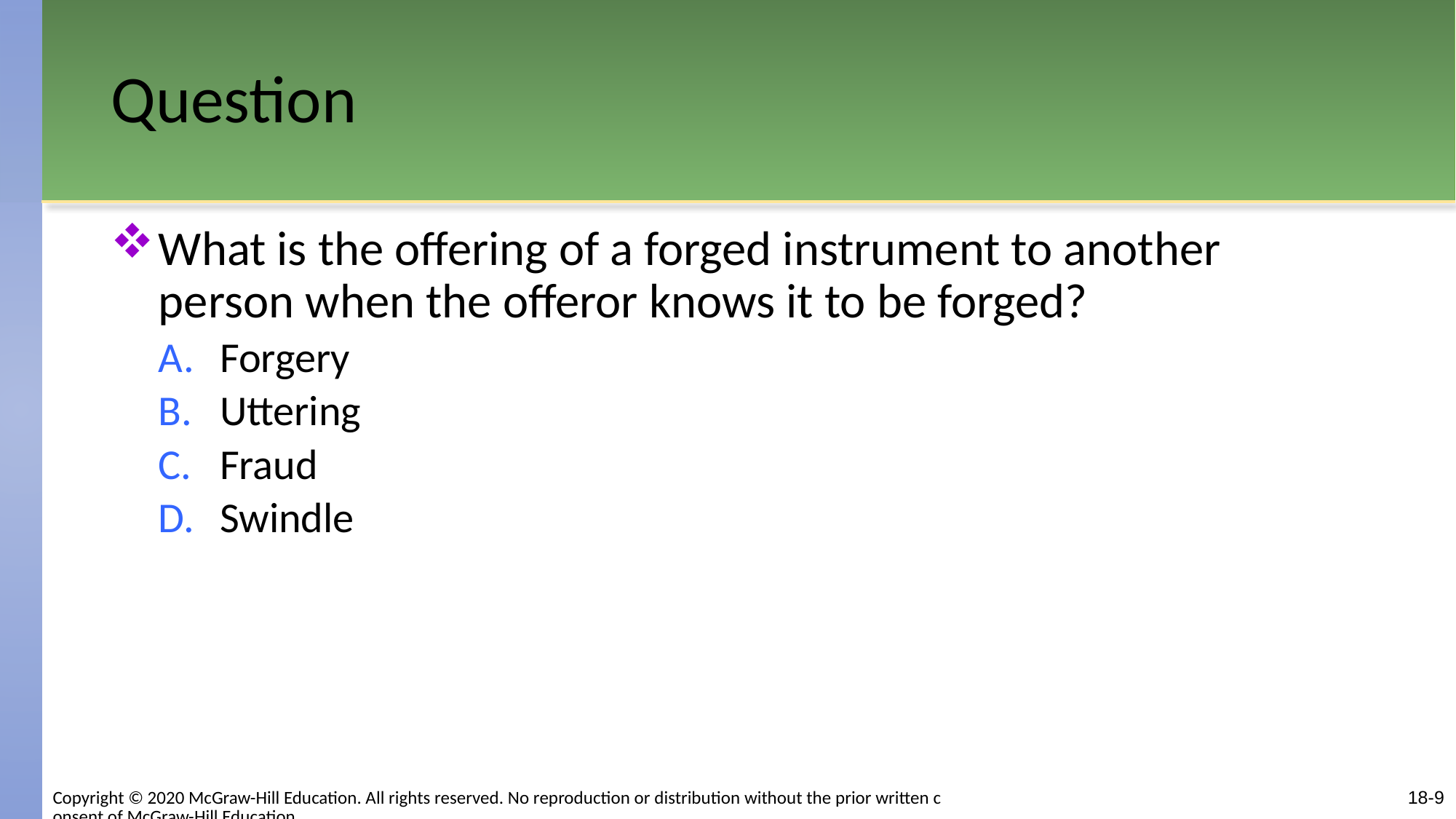

# Question
What is the offering of a forged instrument to another person when the offeror knows it to be forged?
Forgery
Uttering
Fraud
Swindle
Copyright © 2020 McGraw-Hill Education. All rights reserved. No reproduction or distribution without the prior written consent of McGraw-Hill Education.
18-9